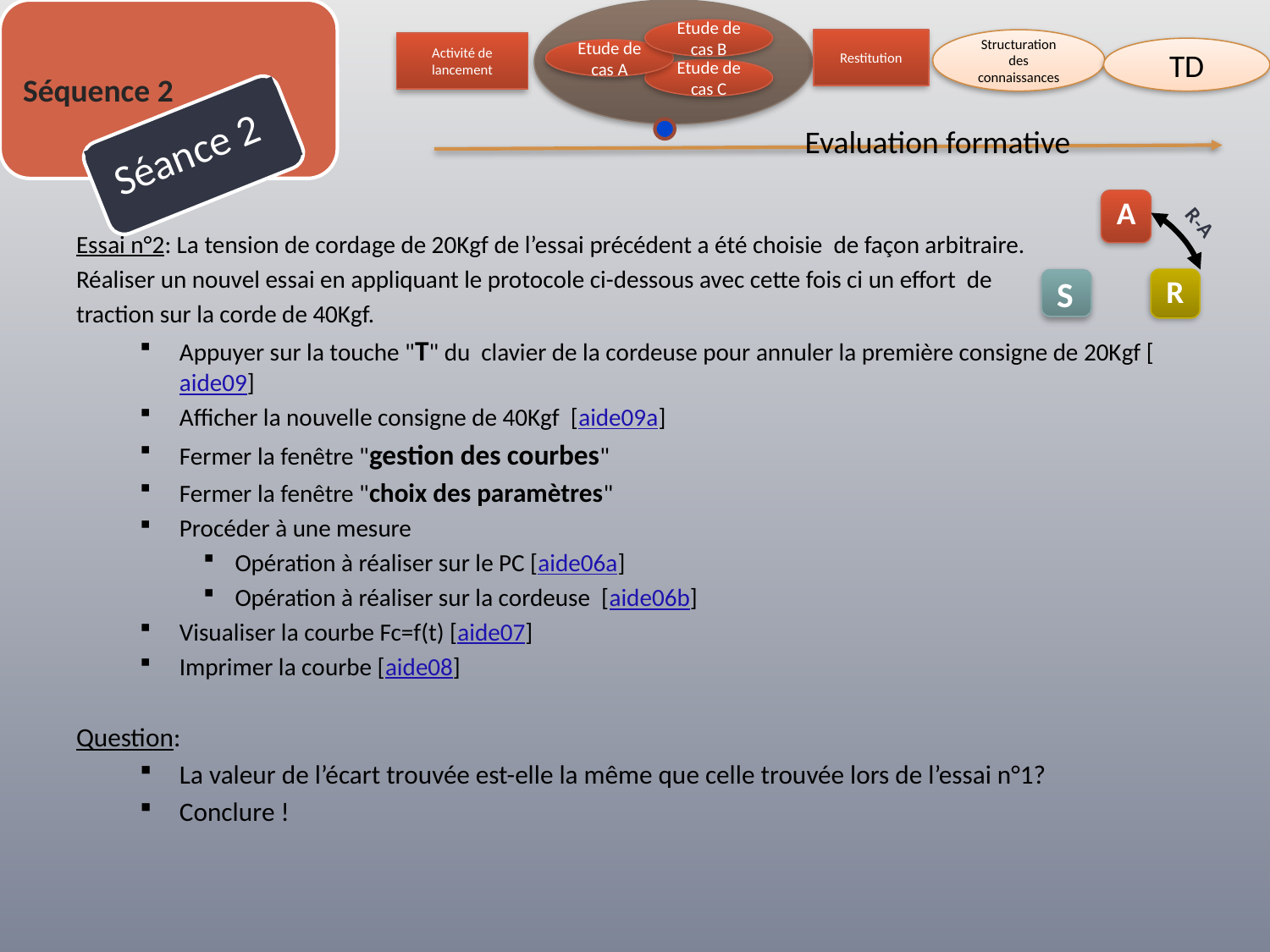

Séquence 2

Etude de cas B
Etude de cas A
Etude de cas C
Restitution
Structuration des connaissances
Activité de lancement
TD
Evaluation formative

Séance 2

A
R-A

R
S
Essai n°2: La tension de cordage de 20Kgf de l’essai précédent a été choisie  de façon arbitraire.
Réaliser un nouvel essai en appliquant le protocole ci-dessous avec cette fois ci un effort  de
traction sur la corde de 40Kgf.
Appuyer sur la touche "T" du  clavier de la cordeuse pour annuler la première consigne de 20Kgf [aide09]
Afficher la nouvelle consigne de 40Kgf  [aide09a]
Fermer la fenêtre "gestion des courbes"
Fermer la fenêtre "choix des paramètres"
Procéder à une mesure
Opération à réaliser sur le PC [aide06a]
Opération à réaliser sur la cordeuse  [aide06b]
Visualiser la courbe Fc=f(t) [aide07]
Imprimer la courbe [aide08]

Question:
La valeur de l’écart trouvée est-elle la même que celle trouvée lors de l’essai n°1?
Conclure !